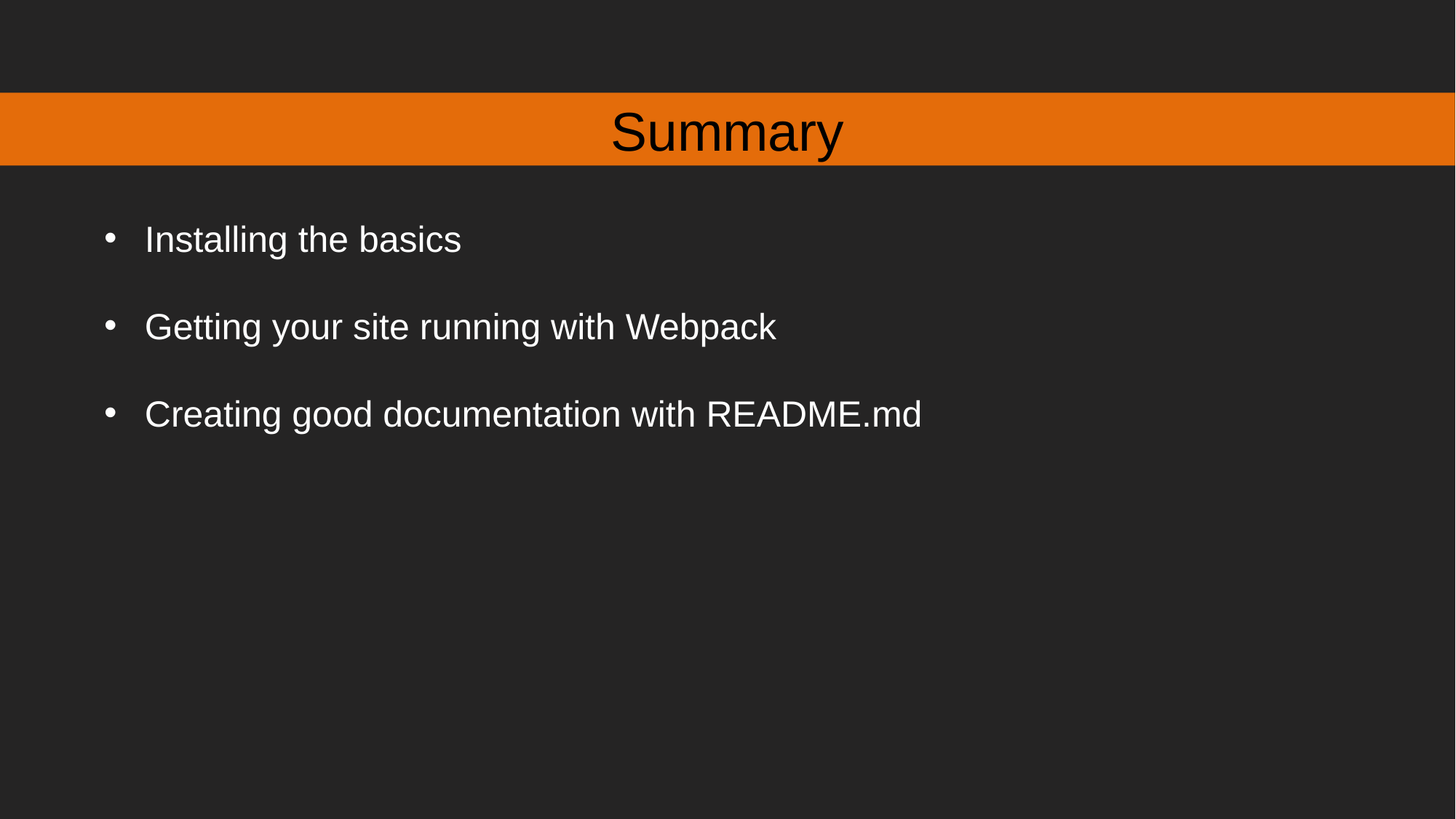

Summary
Installing the basics

Getting your site running with Webpack

Creating good documentation with README.md